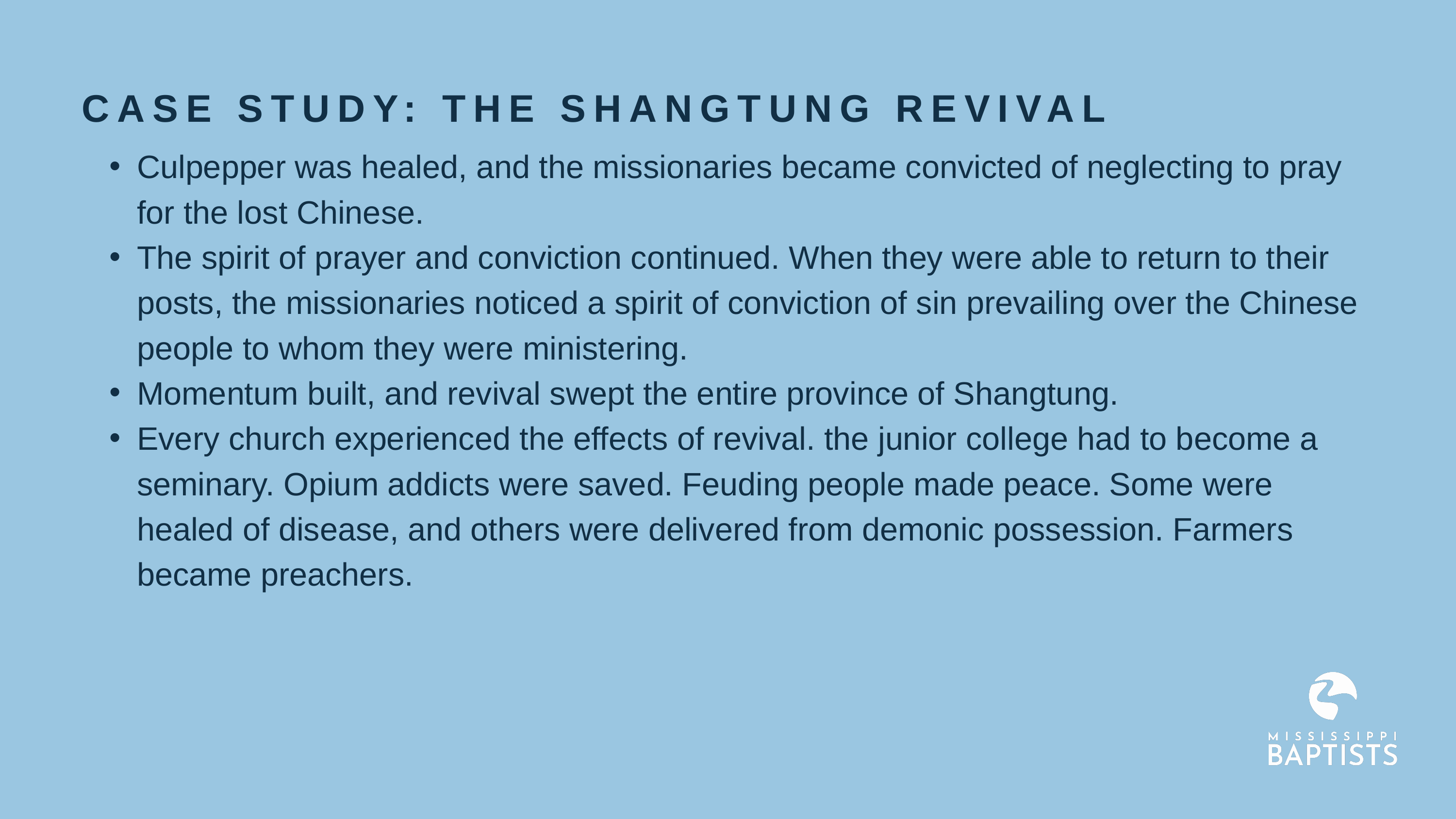

CASE STUDY: THE SHANGTUNG REVIVAL
Culpepper was healed, and the missionaries became convicted of neglecting to pray for the lost Chinese.
The spirit of prayer and conviction continued. When they were able to return to their posts, the missionaries noticed a spirit of conviction of sin prevailing over the Chinese people to whom they were ministering.
Momentum built, and revival swept the entire province of Shangtung.
Every church experienced the effects of revival. the junior college had to become a seminary. Opium addicts were saved. Feuding people made peace. Some were healed of disease, and others were delivered from demonic possession. Farmers became preachers.